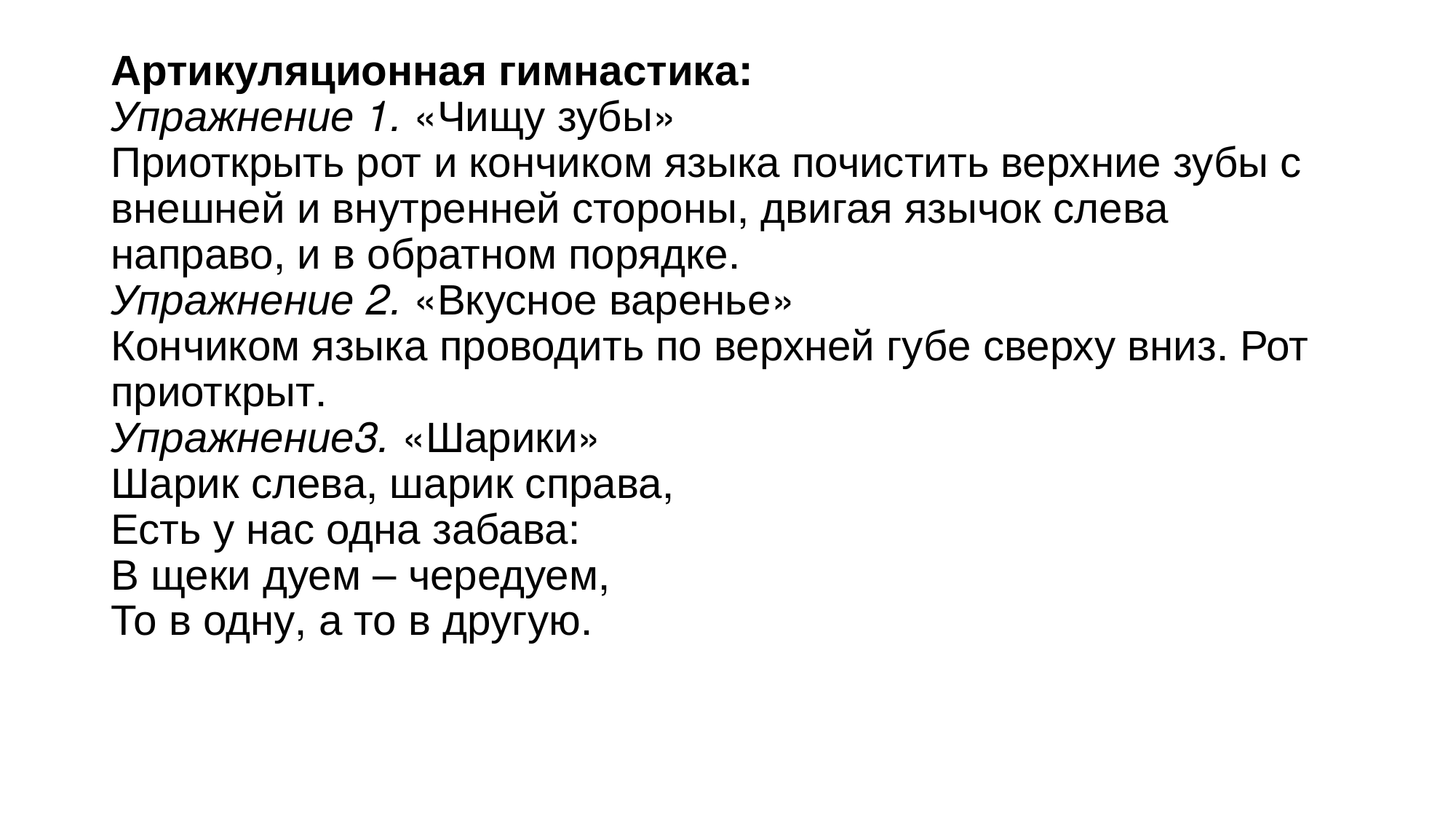

Артикуляционная гимнастика:
Упражнение 1. «Чищу зубы»
Приоткрыть рот и кончиком языка почистить верхние зубы с внешней и внутренней стороны, двигая язычок слева направо, и в обратном порядке.
Упражнение 2. «Вкусное варенье»
Кончиком языка проводить по верхней губе сверху вниз. Рот приоткрыт.
Упражнение3. «Шарики»
Шарик слева, шарик справа,
Есть у нас одна забава:
В щеки дуем – чередуем,
То в одну, а то в другую.